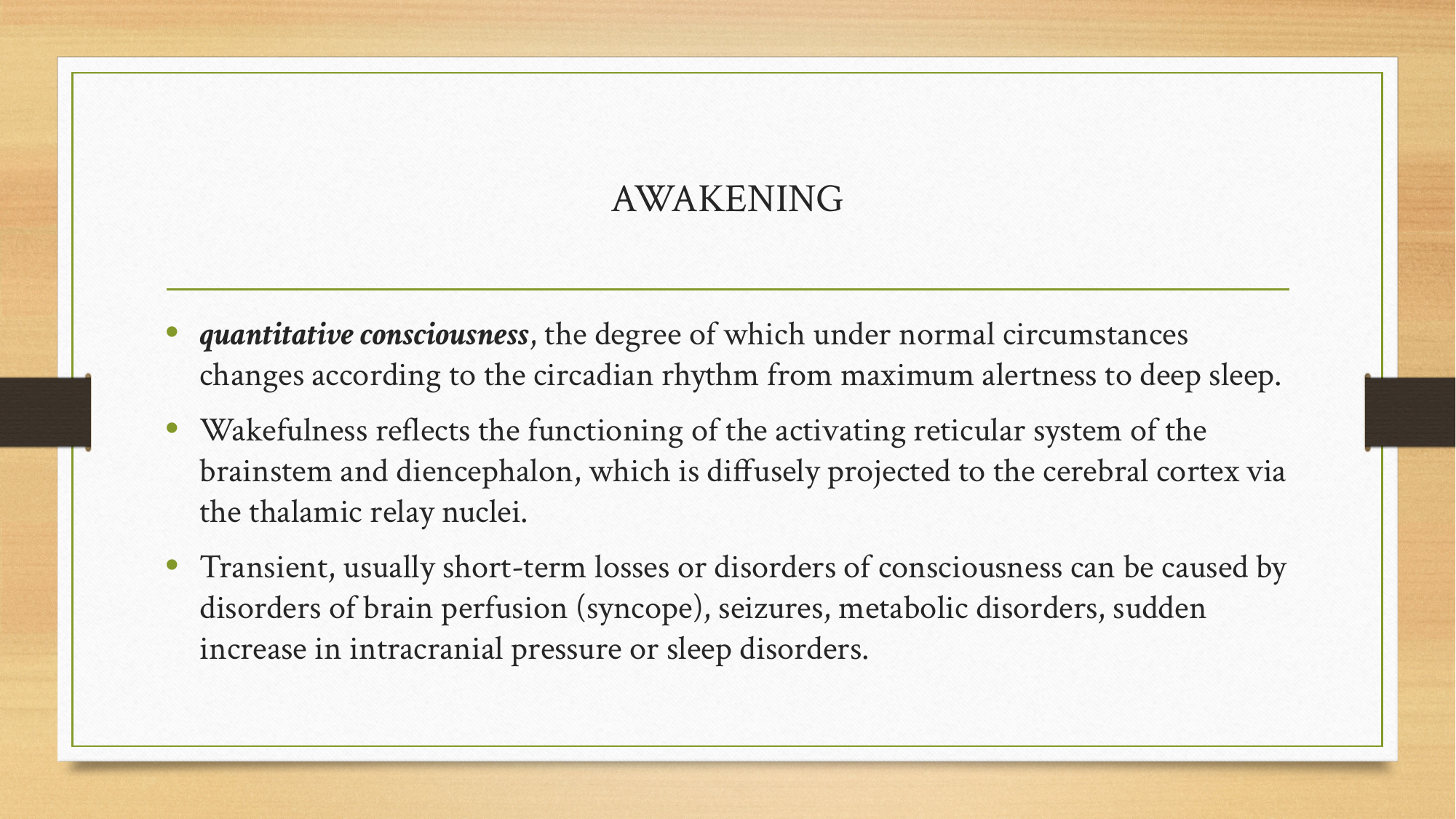

# AWAKENING
quantitative consciousness, the degree of which under normal circumstances changes according to the circadian rhythm from maximum alertness to deep sleep.
Wakefulness reflects the functioning of the activating reticular system of the brainstem and diencephalon, which is diffusely projected to the cerebral cortex via the thalamic relay nuclei.
Transient, usually short-term losses or disorders of consciousness can be caused by disorders of brain perfusion (syncope), seizures, metabolic disorders, sudden increase in intracranial pressure or sleep disorders.